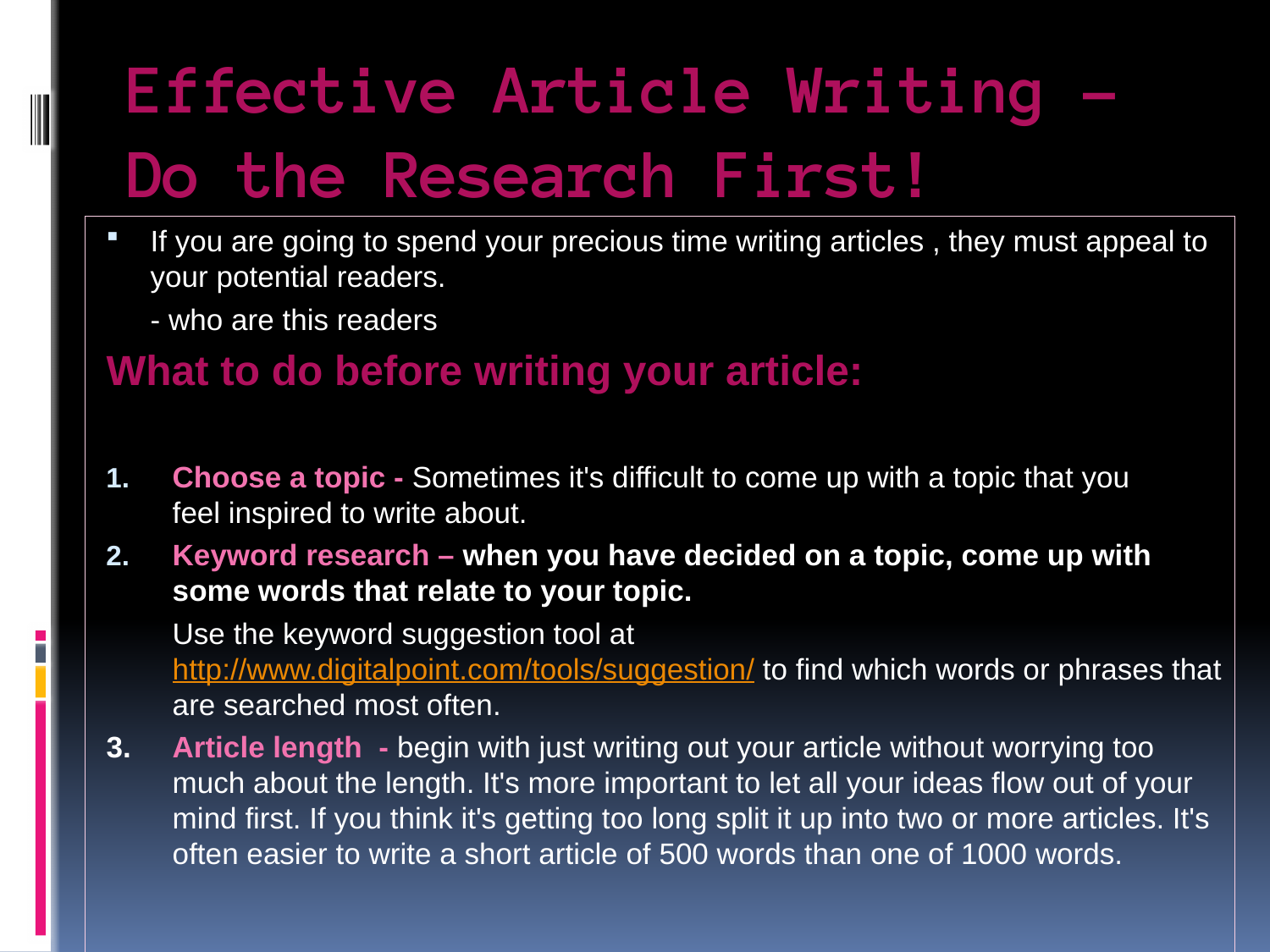

# Effective Article Writing - Do the Research First!
If you are going to spend your precious time writing articles , they must appeal to your potential readers.
		- who are this readers
What to do before writing your article:

Choose a topic - Sometimes it's difficult to come up with a topic that you
feel inspired to write about.
Keyword research – when you have decided on a topic, come up with some words that relate to your topic.
	Use the keyword suggestion tool at http://www.digitalpoint.com/tools/suggestion/ to find which words or phrases that are searched most often.
3.	Article length  - begin with just writing out your article without worrying too much about the length. It's more important to let all your ideas flow out of your mind first. If you think it's getting too long split it up into two or more articles. It's often easier to write a short article of 500 words than one of 1000 words.